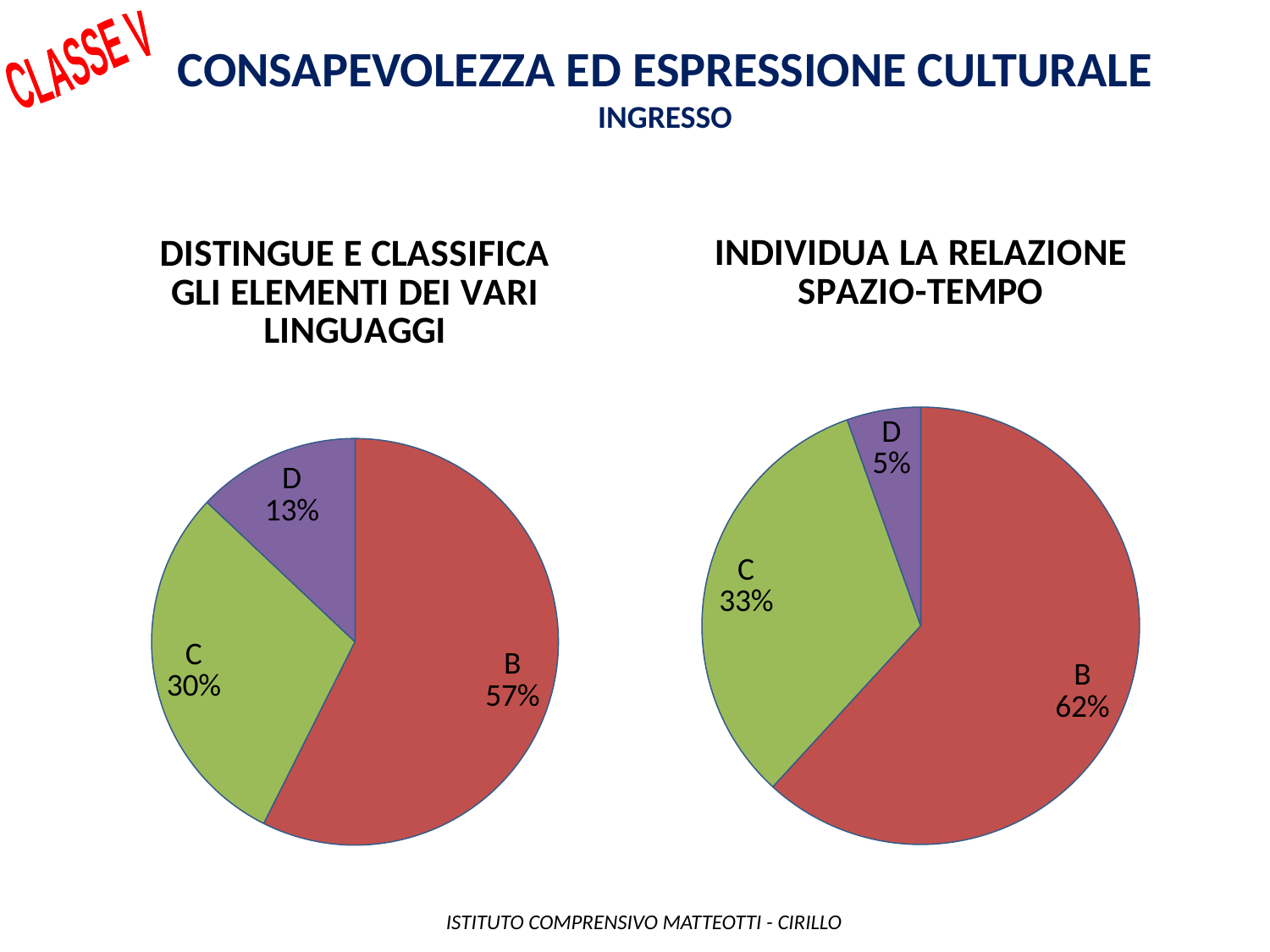

Consapevolezza ed espressione culturale
INGRESSO
CLASSE V

### Chart: INDIVIDUA LA RELAZIONE SPAZIO-TEMPO

| Category |  |
|---|---|
| A | 0.0 |
| B | 34.0 |
| C | 18.0 |
| D | 3.0 |

### Chart: DISTINGUE E CLASSIFICA GLI ELEMENTI DEI VARI LINGUAGGI

| Category |  |
|---|---|
| A | 0.0 |
| B | 31.0 |
| C | 16.0 |
| D | 7.0 |
 ISTITUTO COMPRENSIVO MATTEOTTI - CIRILLO